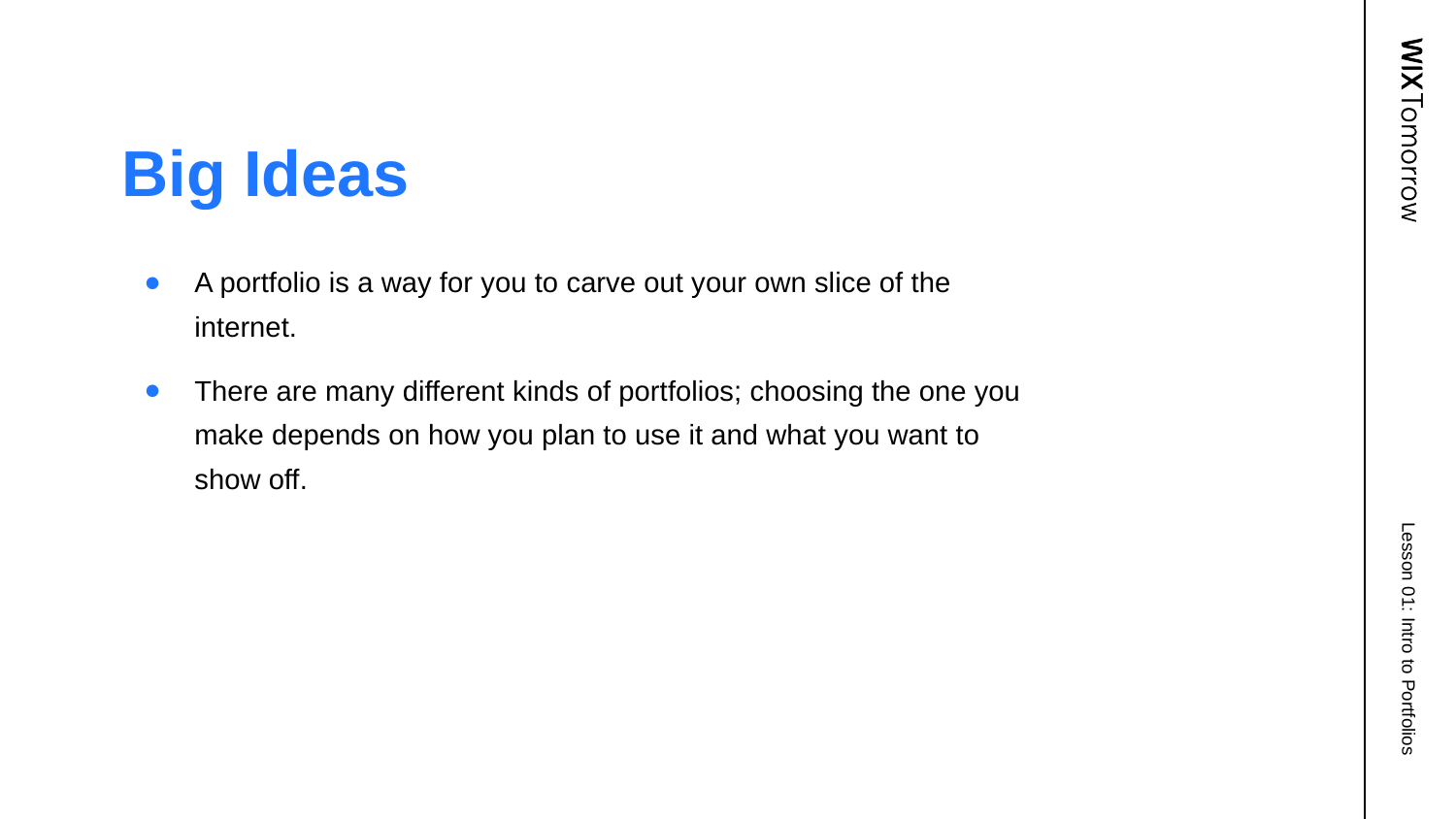

# Big Ideas
A portfolio is a way for you to carve out your own slice of the internet.
There are many different kinds of portfolios; choosing the one you make depends on how you plan to use it and what you want to show off.